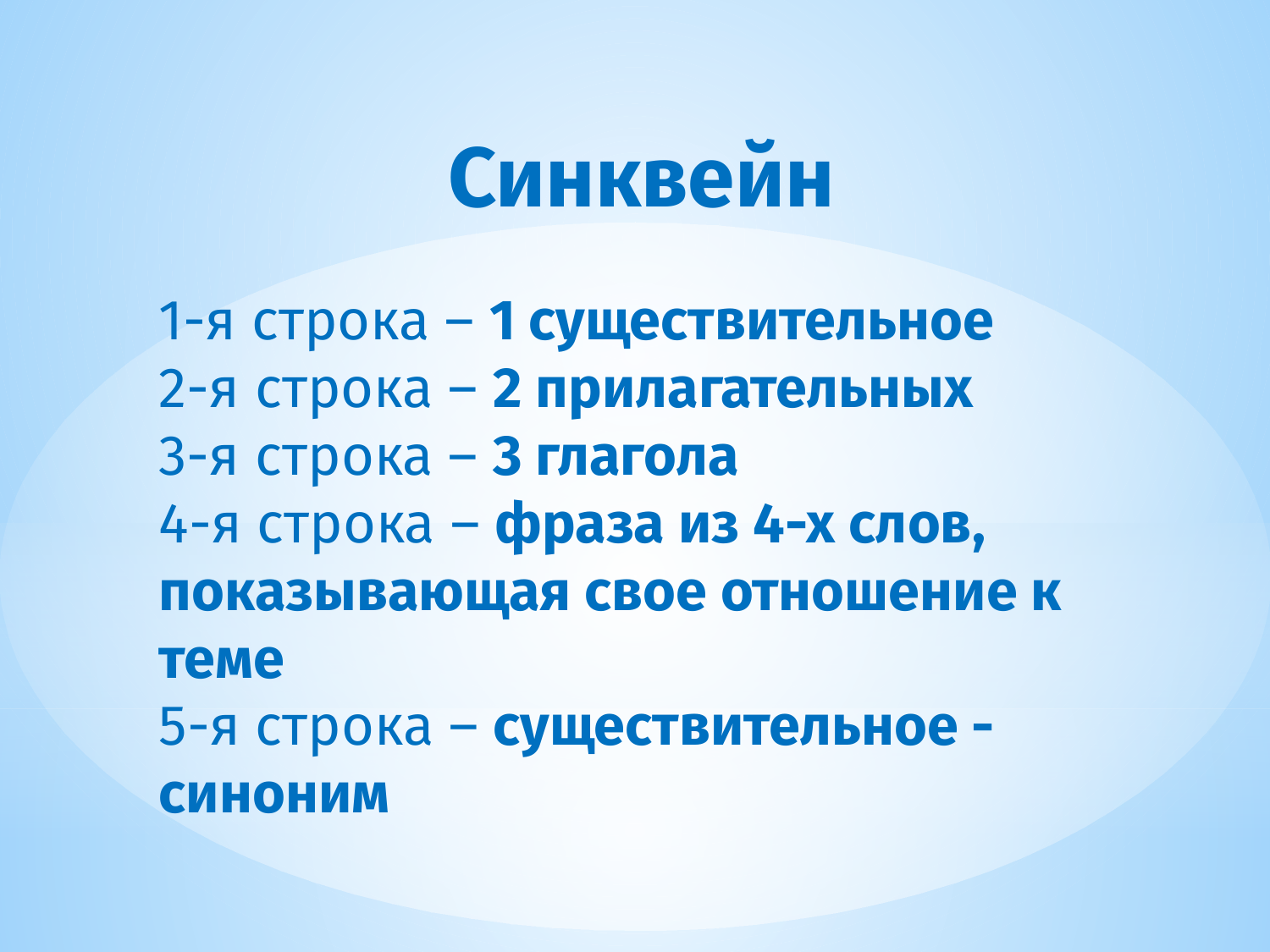

Синквейн

1-я строка – 1 существительное
2-я строка – 2 прилагательных
3-я строка – 3 глагола
4-я строка – фраза из 4-х слов, показывающая свое отношение к теме
5-я строка – существительное - синоним